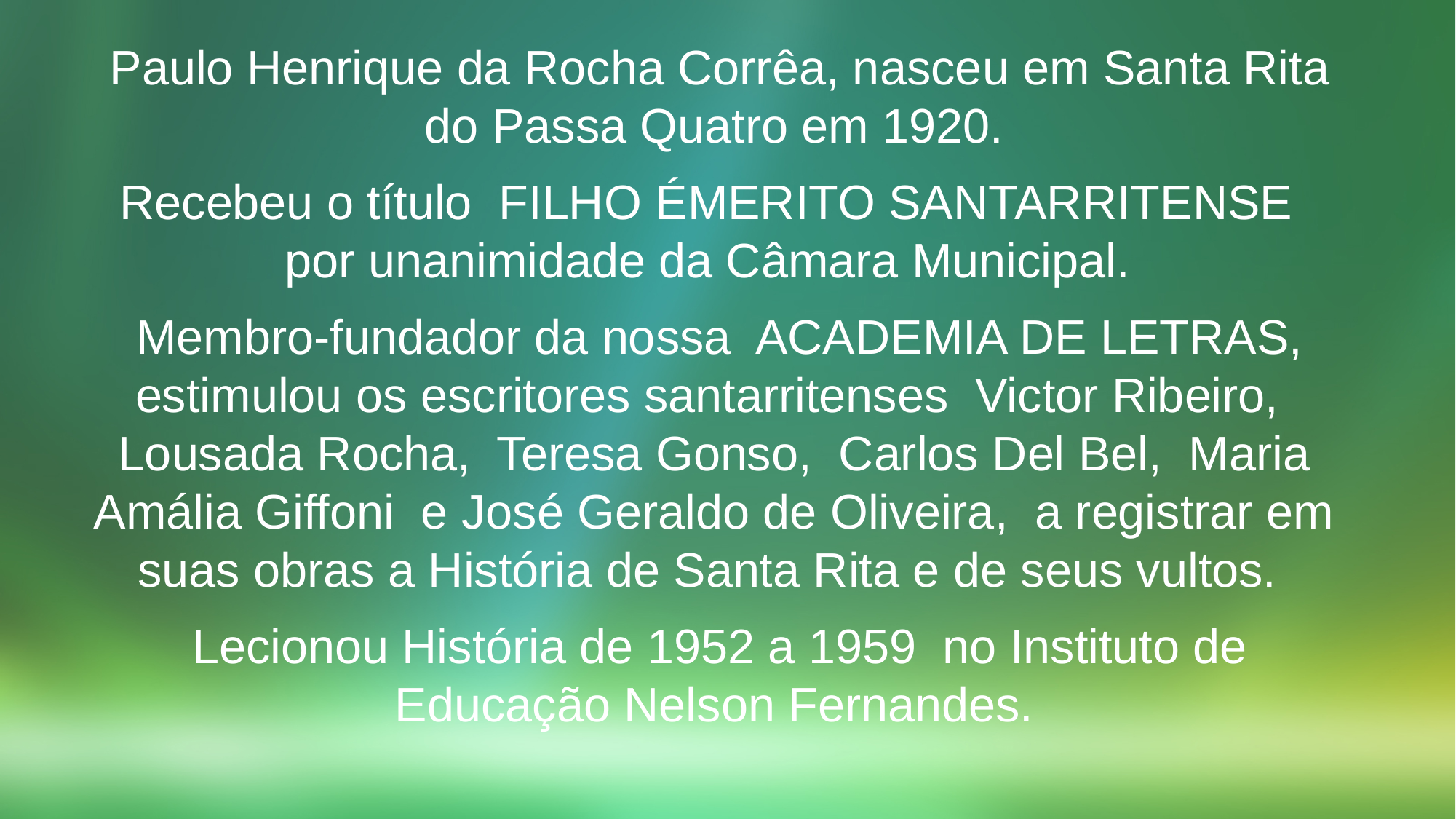

Paulo Henrique da Rocha Corrêa, nasceu em Santa Rita do Passa Quatro em 1920.
Recebeu o título  FILHO ÉMERITO SANTARRITENSE   por unanimidade da Câmara Municipal.
Membro-fundador da nossa  ACADEMIA DE LETRAS, estimulou os escritores santarritenses  Victor Ribeiro,  Lousada Rocha,  Teresa Gonso,  Carlos Del Bel,  Maria Amália Giffoni  e José Geraldo de Oliveira,  a registrar em suas obras a História de Santa Rita e de seus vultos.
Lecionou História de 1952 a 1959  no Instituto de Educação Nelson Fernandes.